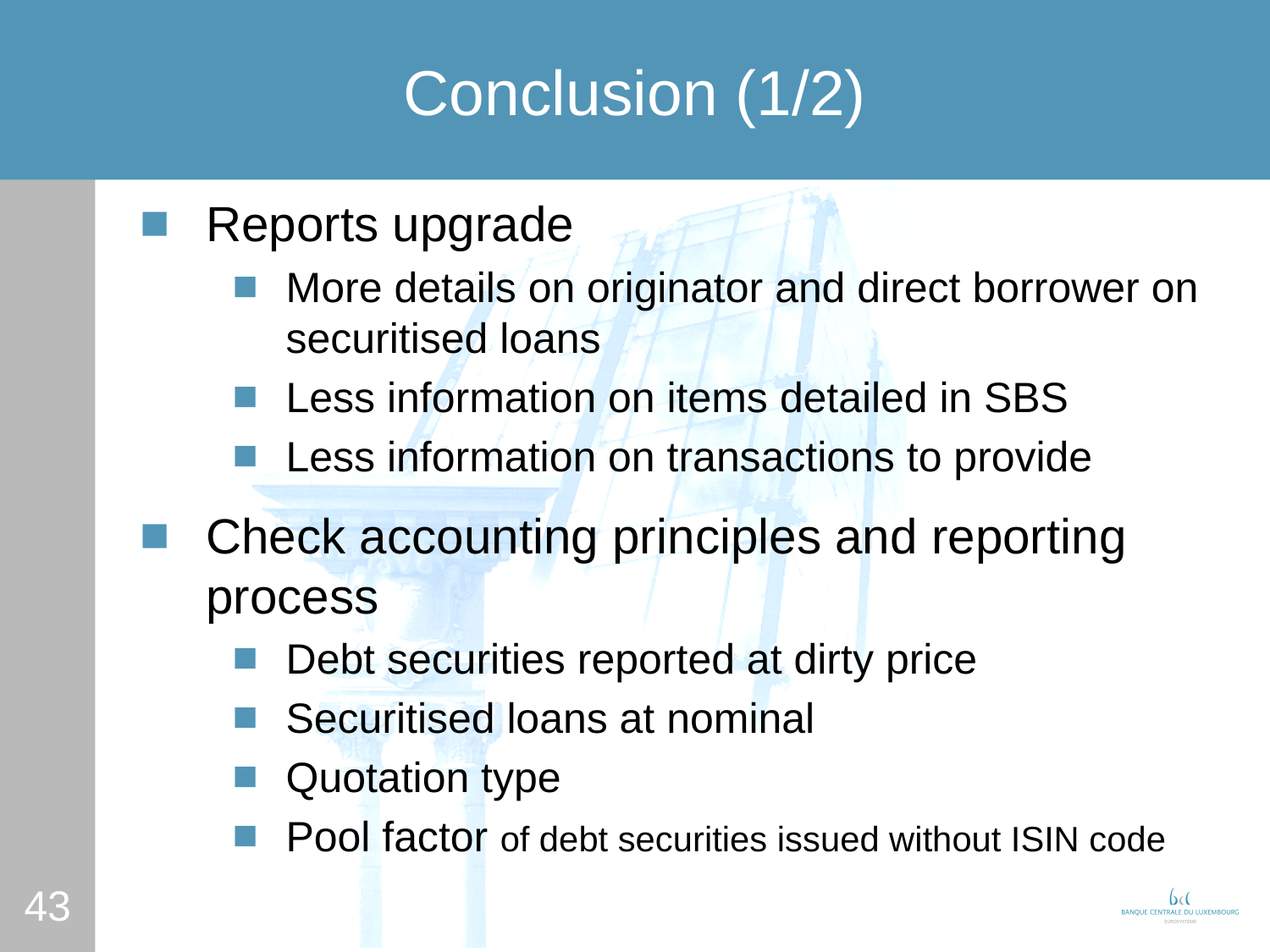

# Conclusion (1/2)
Reports upgrade
More details on originator and direct borrower on securitised loans
Less information on items detailed in SBS
Less information on transactions to provide
Check accounting principles and reporting process
Debt securities reported at dirty price
Securitised loans at nominal
Quotation type
Pool factor of debt securities issued without ISIN code

43